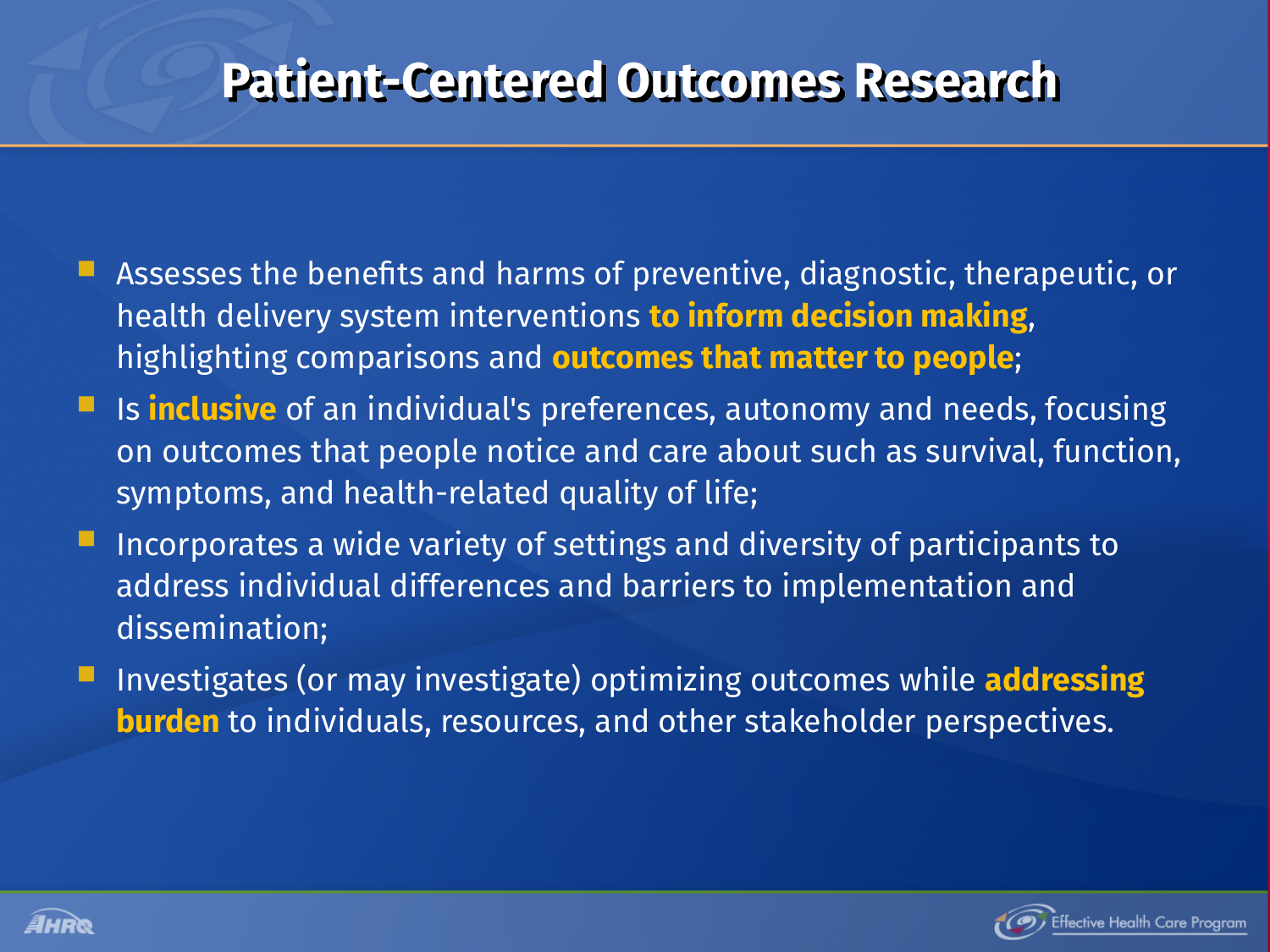

# Patient-Centered Outcomes Research
Assesses the benefits and harms of preventive, diagnostic, therapeutic, or health delivery system interventions to inform decision making, highlighting comparisons and outcomes that matter to people;
Is inclusive of an individual's preferences, autonomy and needs, focusing on outcomes that people notice and care about such as survival, function, symptoms, and health-related quality of life;
Incorporates a wide variety of settings and diversity of participants to address individual differences and barriers to implementation and dissemination;
Investigates (or may investigate) optimizing outcomes while addressing burden to individuals, resources, and other stakeholder perspectives.